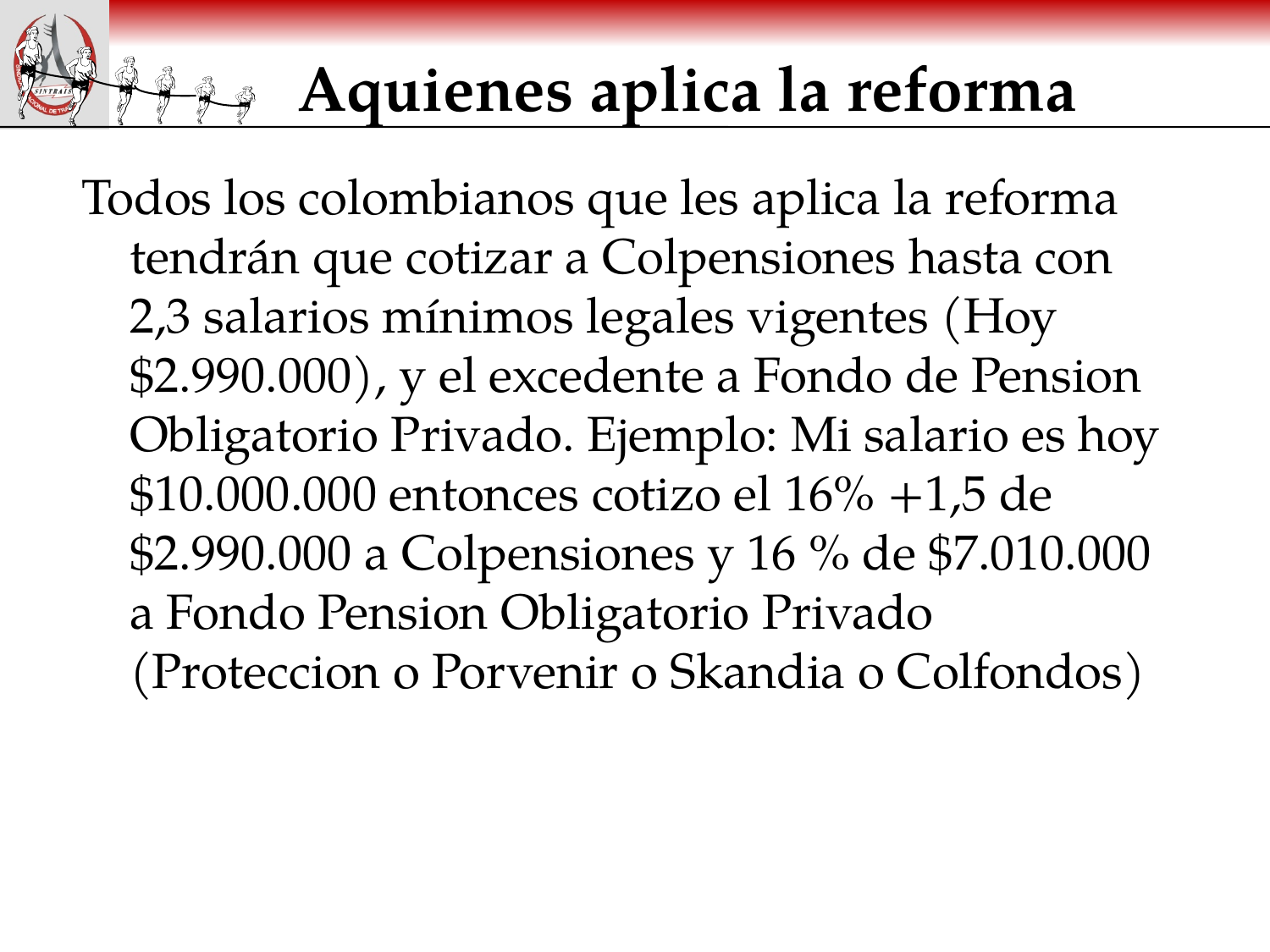

# Aquienes aplica la reforma
Todos los colombianos que les aplica la reforma tendrán que cotizar a Colpensiones hasta con 2,3 salarios mínimos legales vigentes (Hoy $2.990.000), y el excedente a Fondo de Pension Obligatorio Privado. Ejemplo: Mi salario es hoy $10.000.000 entonces cotizo el 16% +1,5 de $2.990.000 a Colpensiones y 16 % de $7.010.000 a Fondo Pension Obligatorio Privado (Proteccion o Porvenir o Skandia o Colfondos)